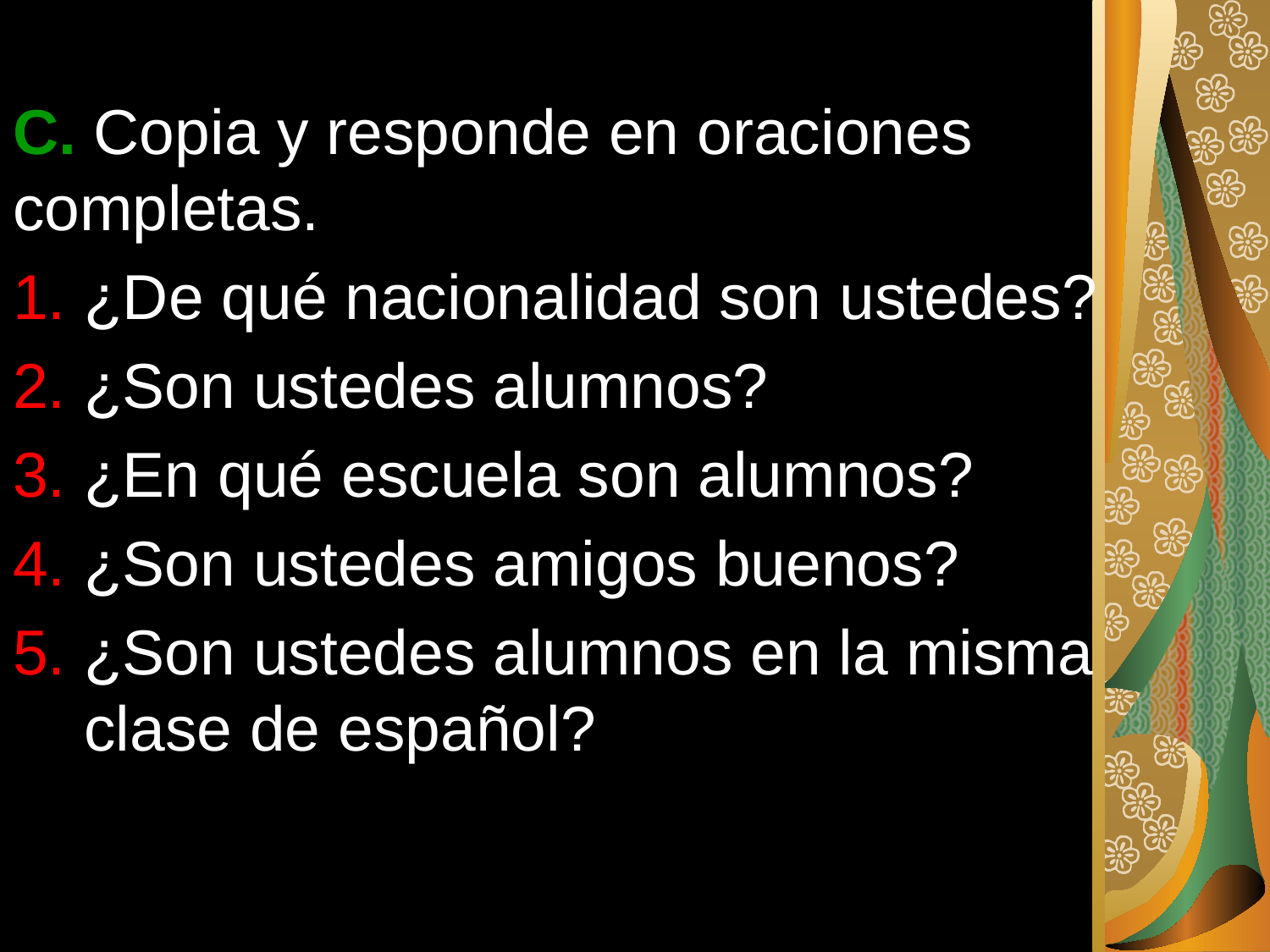

C. Copia y responde en oraciones completas.
¿De qué nacionalidad son ustedes?
¿Son ustedes alumnos?
¿En qué escuela son alumnos?
¿Son ustedes amigos buenos?
¿Son ustedes alumnos en la misma clase de español?